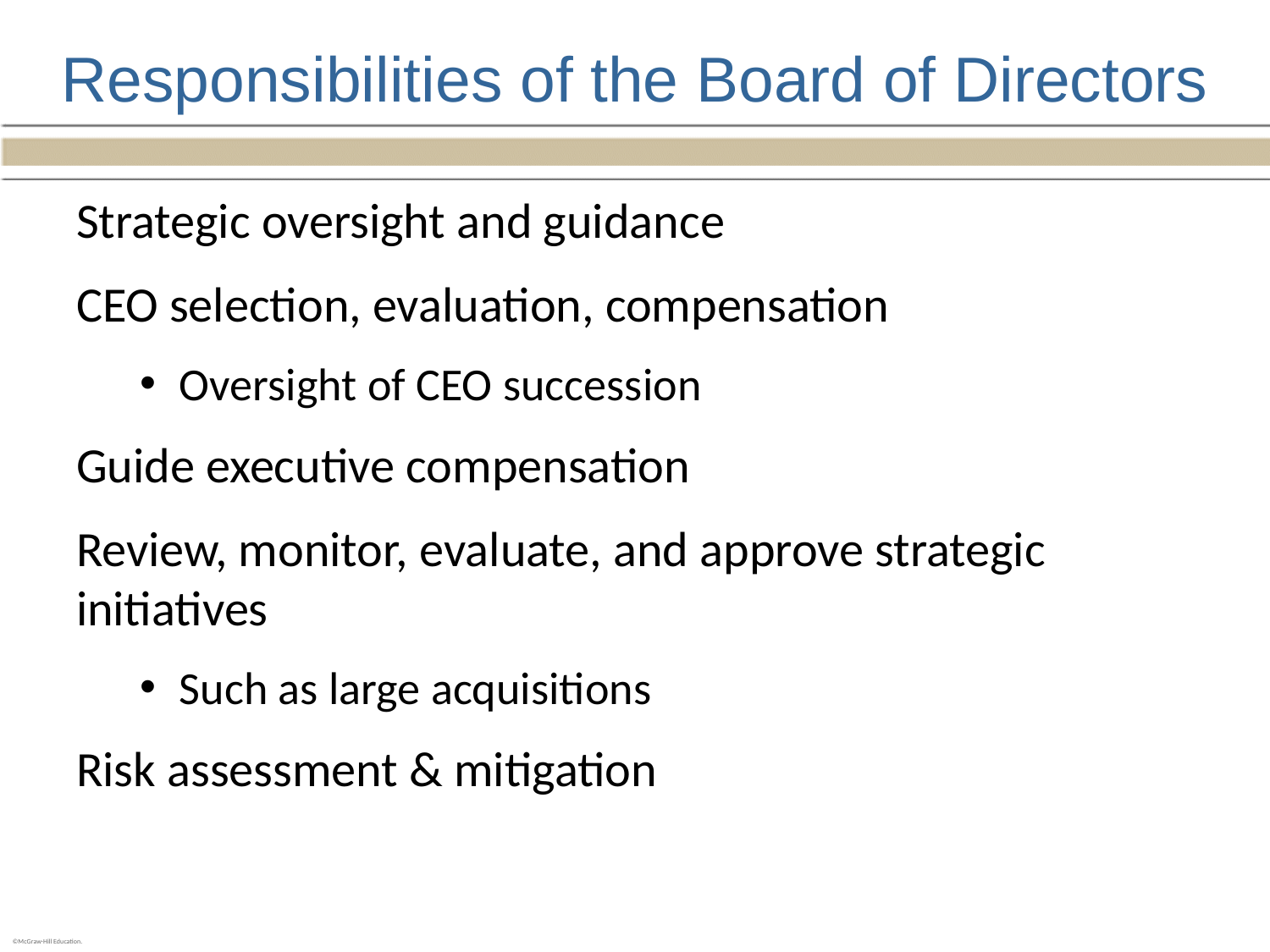

# Responsibilities of the Board of Directors
Strategic oversight and guidance
CEO selection, evaluation, compensation
Oversight of CEO succession
Guide executive compensation
Review, monitor, evaluate, and approve strategic initiatives
Such as large acquisitions
Risk assessment & mitigation